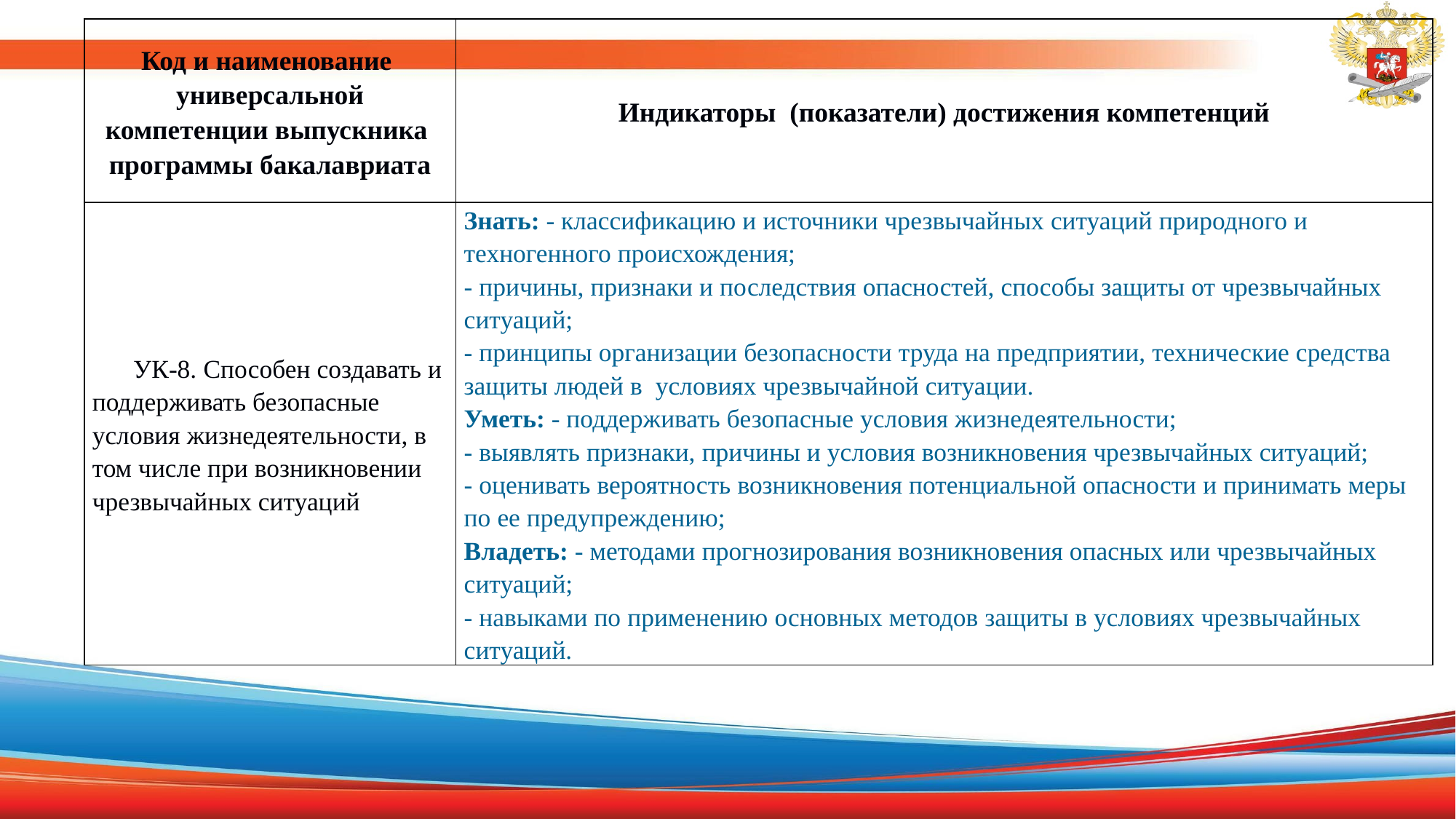

| Код и наименование универсальной компетенции выпускника программы бакалавриата | Индикаторы (показатели) достижения компетенций |
| --- | --- |
| УК-8. Способен создавать и поддерживать безопасные условия жизнедеятельности, в том числе при возникновении чрезвычайных ситуаций | Знать: - классификацию и источники чрезвычайных ситуаций природного и техногенного происхождения; - причины, признаки и последствия опасностей, способы защиты от чрезвычайных ситуаций; - принципы организации безопасности труда на предприятии, технические средства защиты людей в условиях чрезвычайной ситуации. Уметь: - поддерживать безопасные условия жизнедеятельности; - выявлять признаки, причины и условия возникновения чрезвычайных ситуаций; - оценивать вероятность возникновения потенциальной опасности и принимать меры по ее предупреждению; Владеть: - методами прогнозирования возникновения опасных или чрезвычайных ситуаций; - навыками по применению основных методов защиты в условиях чрезвычайных ситуаций. |
| --- | --- |